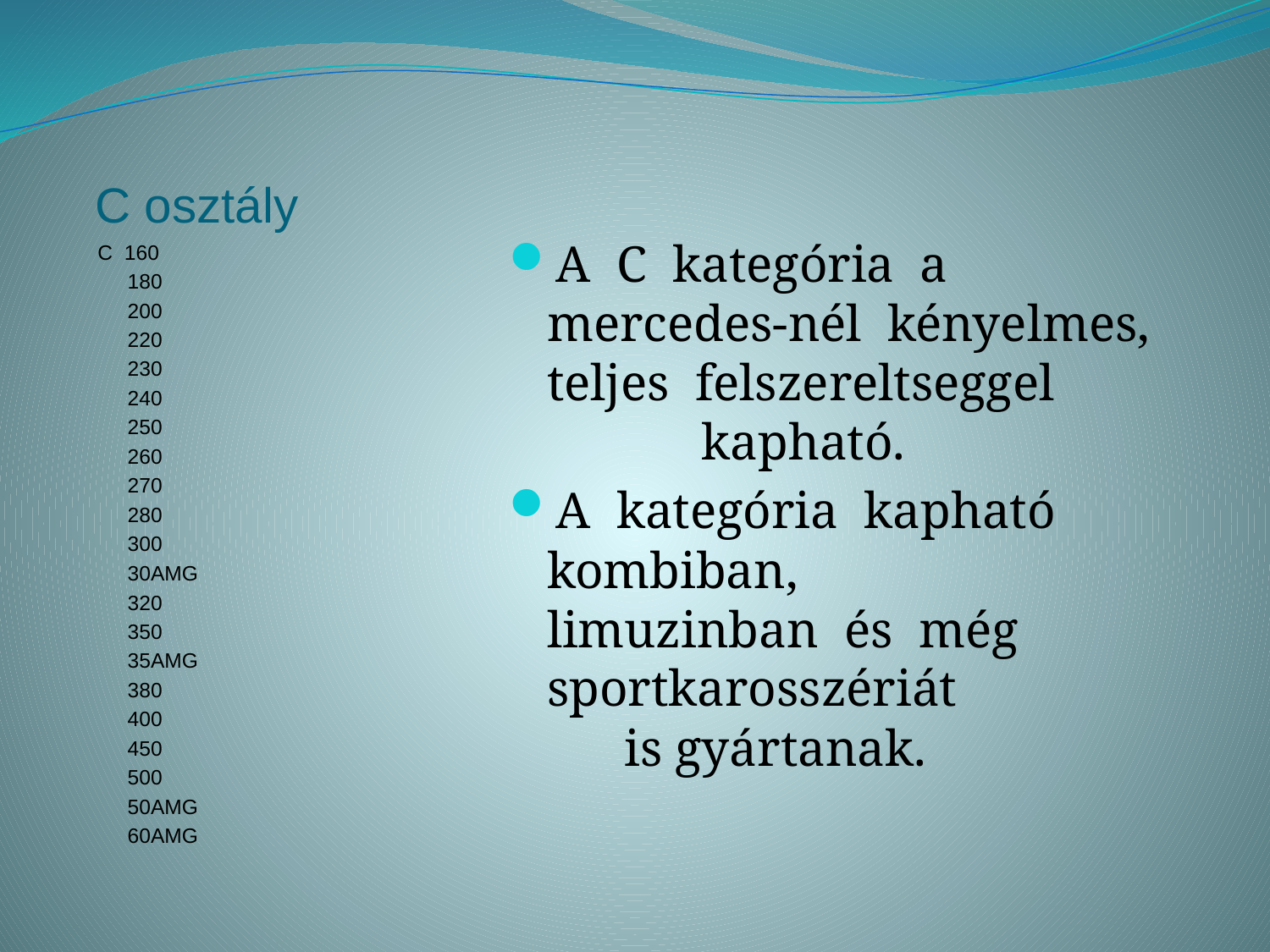

# C osztály
C  160
     180
     200
     220
     230
     240
     250
     260
     270
     280
     300
     30AMG
     320
     350
     35AMG
     380
     400
     450
     500
     50AMG
     60AMG
A  C  kategória  a  mercedes-nél  kényelmes,  teljes  felszereltseggel                       kapható.
A  kategória  kapható  kombiban,                      limuzinban  és  még  sportkarosszériát                         is gyártanak.